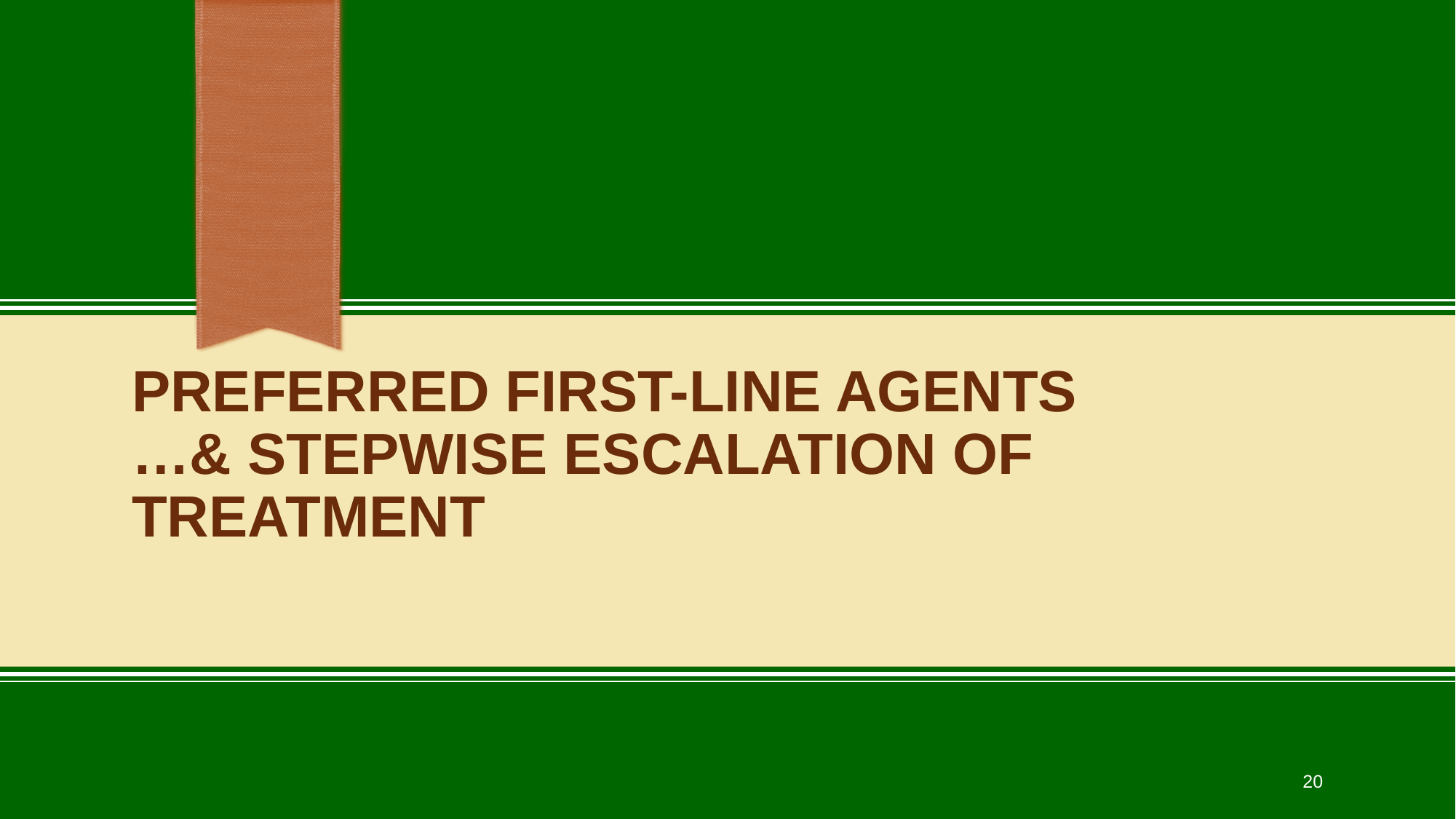

# Preferred first-line agents …& stepwise escalation of treatment
20